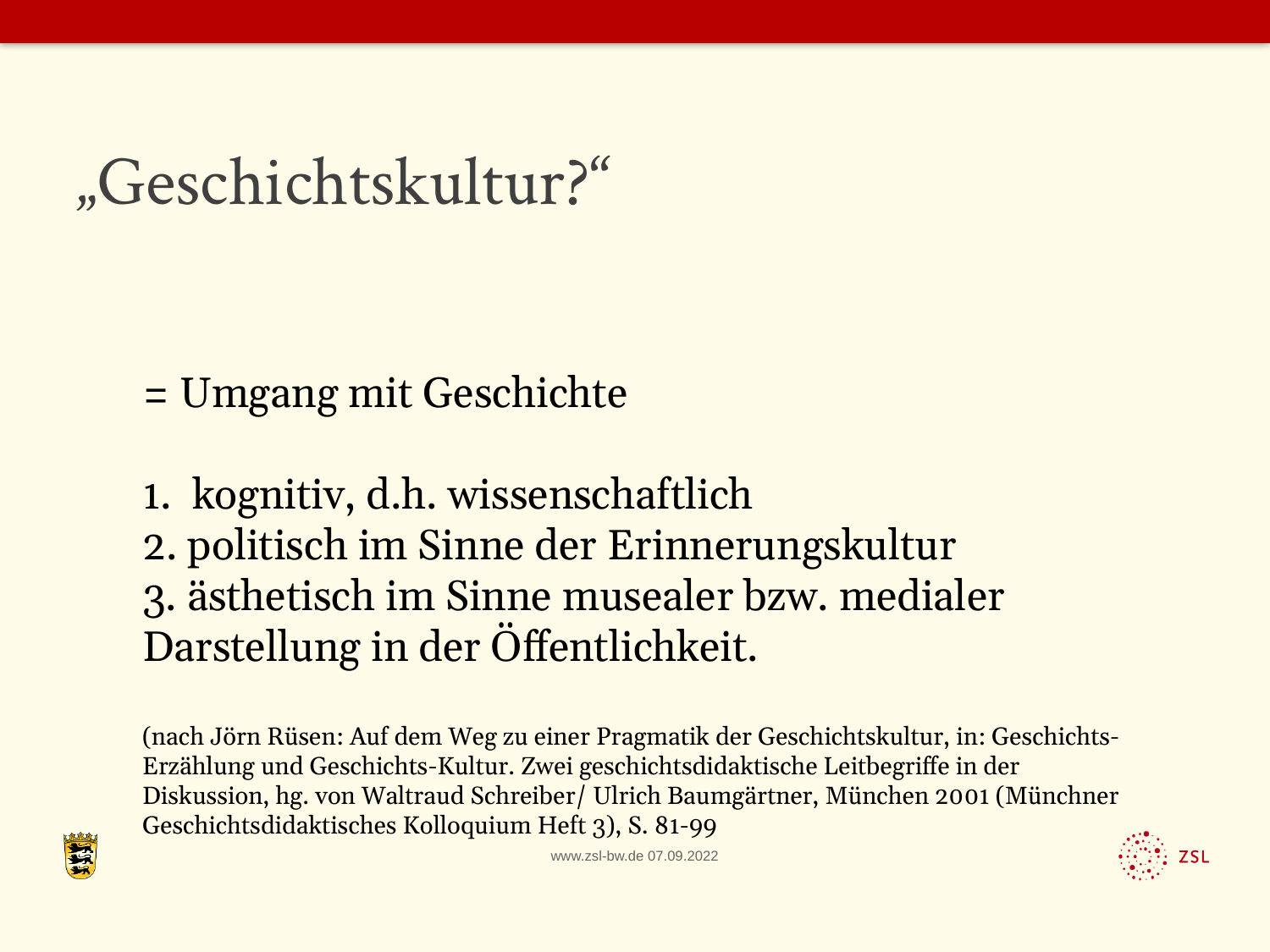

# „Geschichtskultur?“
= Umgang mit Geschichte

1.  kognitiv, d.h. wissenschaftlich
2. politisch im Sinne der Erinnerungskultur
3. ästhetisch im Sinne musealer bzw. medialer Darstellung in der Öffentlichkeit.

(nach Jörn Rüsen: Auf dem Weg zu einer Pragmatik der Geschichtskultur, in: Geschichts-Erzählung und Geschichts-Kultur. Zwei geschichtsdidaktische Leitbegriffe in der Diskussion, hg. von Waltraud Schreiber/ Ulrich Baumgärtner, München 2001 (Münchner Geschichtsdidaktisches Kolloquium Heft 3), S. 81-99